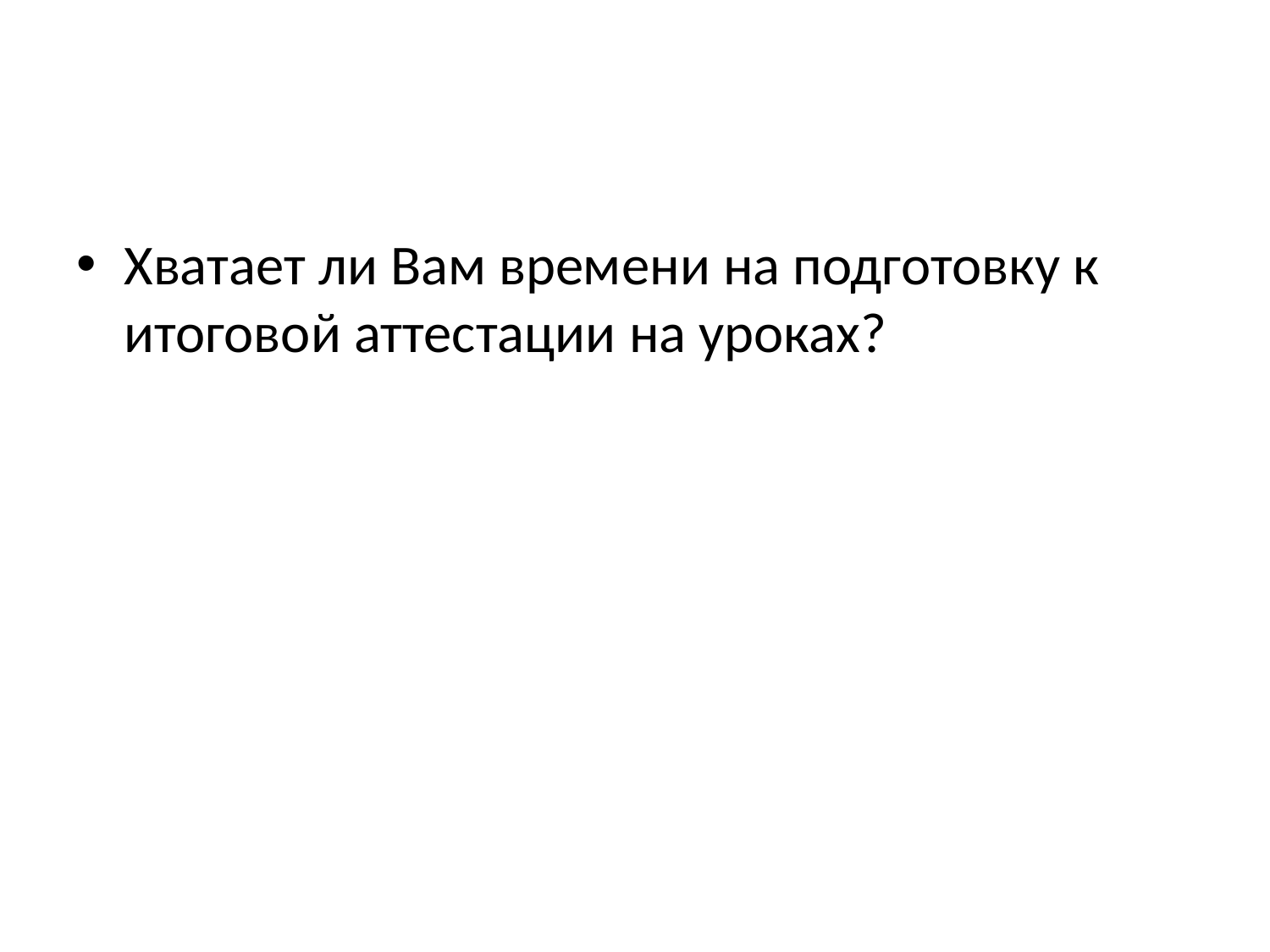

Хватает ли Вам времени на подготовку к итоговой аттестации на уроках?